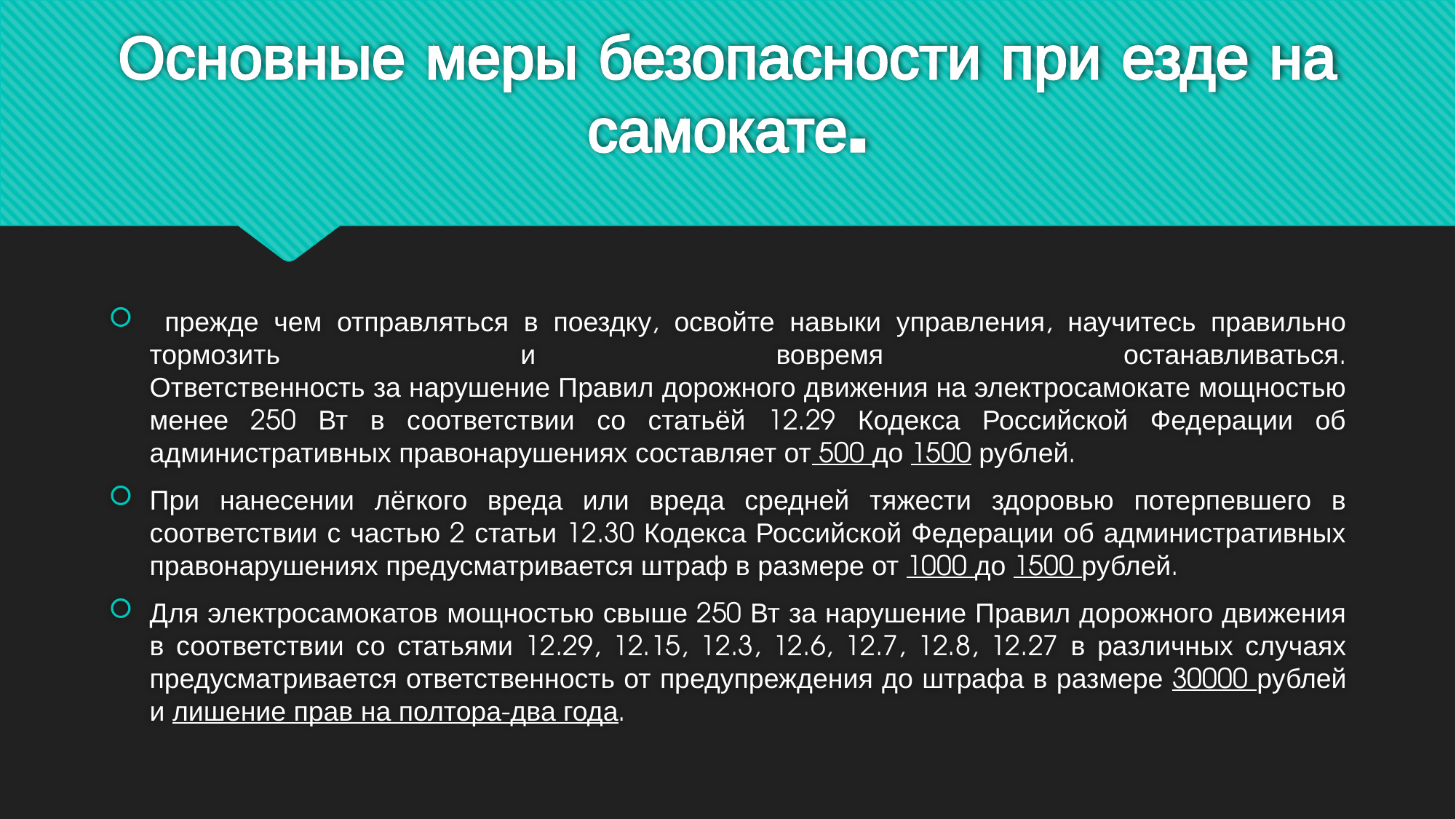

# Основные меры безопасности при езде на самокате.
 прежде чем отправляться в поездку, освойте навыки управления, научитесь правильно тормозить и вовремя останавливаться.
Ответственность за нарушение Правил дорожного движения на электросамокате мощностью менее 250 Вт в соответствии со статьёй 12.29 Кодекса Российской Федерации об административных правонарушениях составляет от 500 до 1500 рублей.
При нанесении лёгкого вреда или вреда средней тяжести здоровью потерпевшего в соответствии с частью 2 статьи 12.30 Кодекса Российской Федерации об административных правонарушениях предусматривается штраф в размере от 1000 до 1500 рублей.
Для электросамокатов мощностью свыше 250 Вт за нарушение Правил дорожного движения в соответствии со статьями 12.29, 12.15, 12.3, 12.6, 12.7, 12.8, 12.27 в различных случаях предусматривается ответственность от предупреждения до штрафа в размере 30000 рублей и лишение прав на полтора-два года.